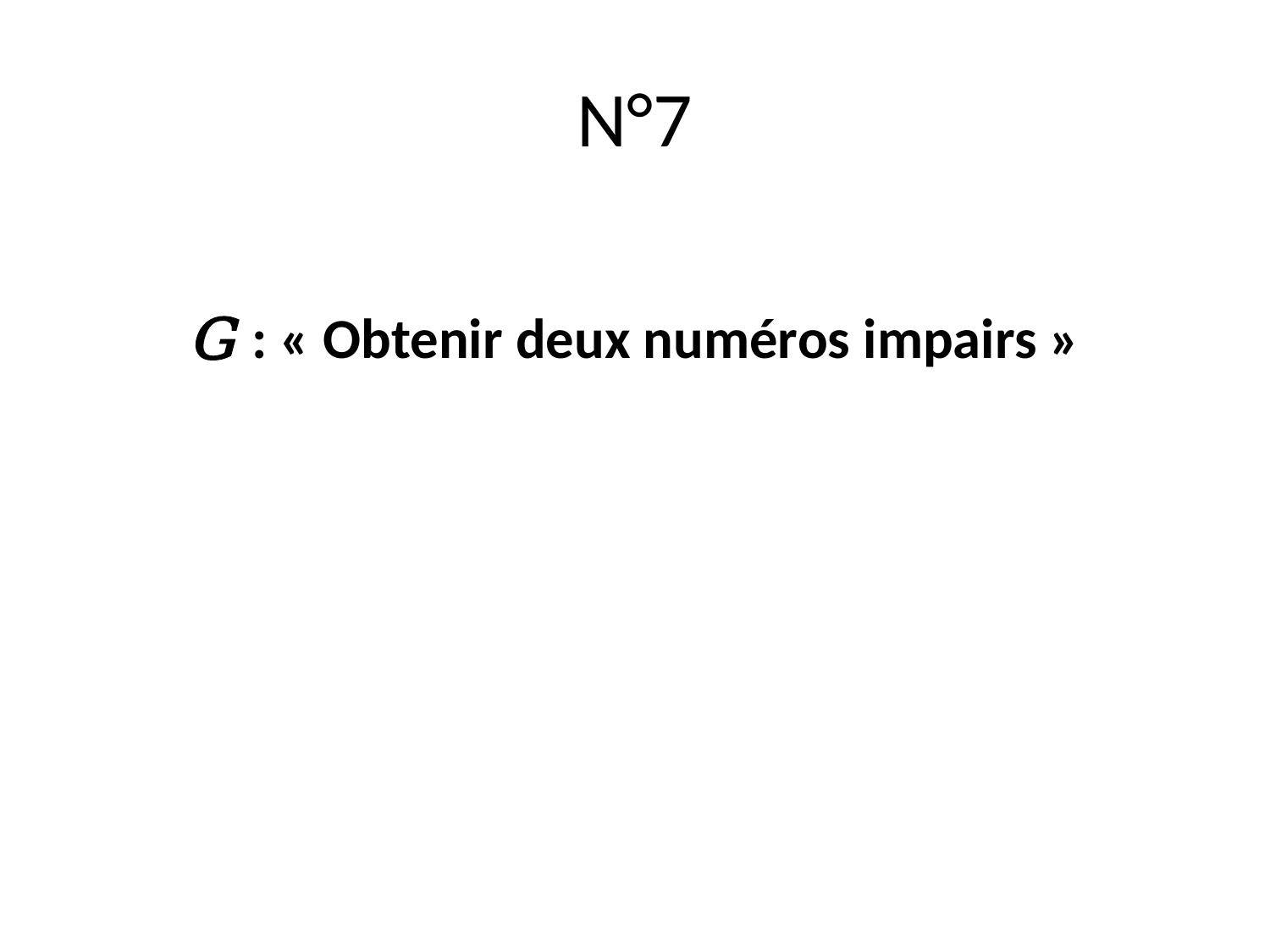

# N°7
G : « Obtenir deux numéros impairs »